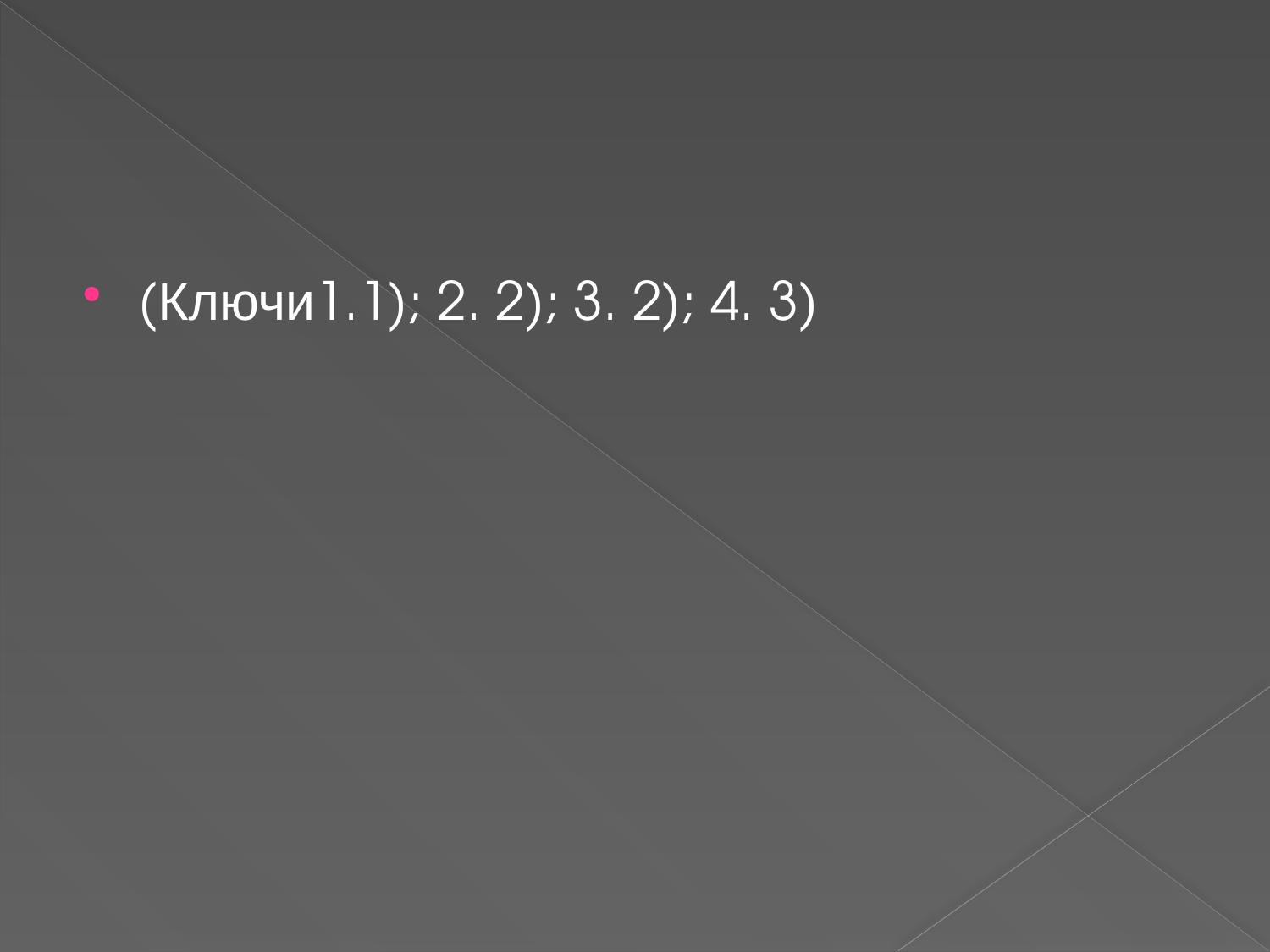

#
(Ключи1.1); 2. 2); 3. 2); 4. 3)